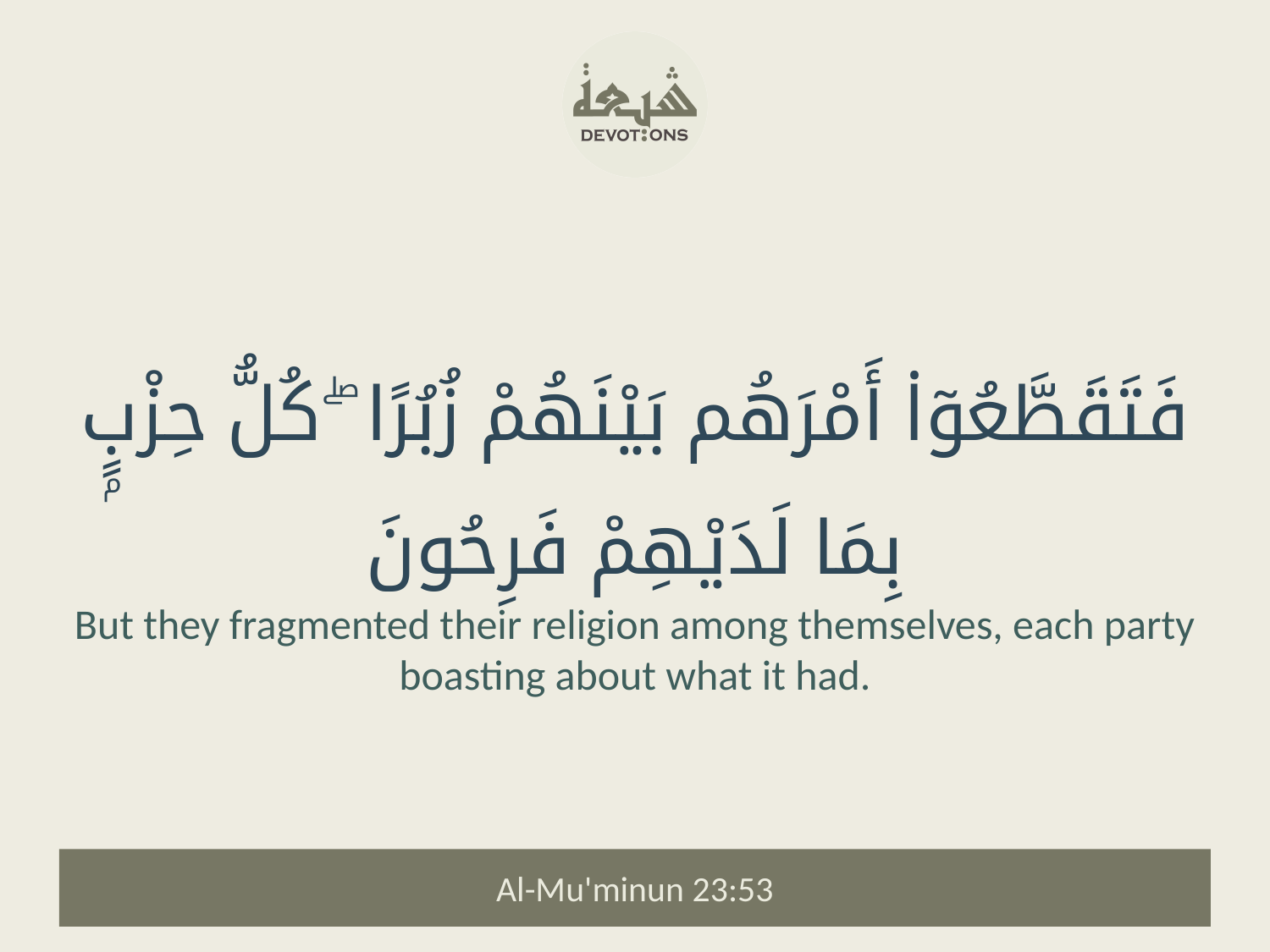

فَتَقَطَّعُوٓا۟ أَمْرَهُم بَيْنَهُمْ زُبُرًا ۖ كُلُّ حِزْبٍۭ بِمَا لَدَيْهِمْ فَرِحُونَ
But they fragmented their religion among themselves, each party boasting about what it had.
Al-Mu'minun 23:53